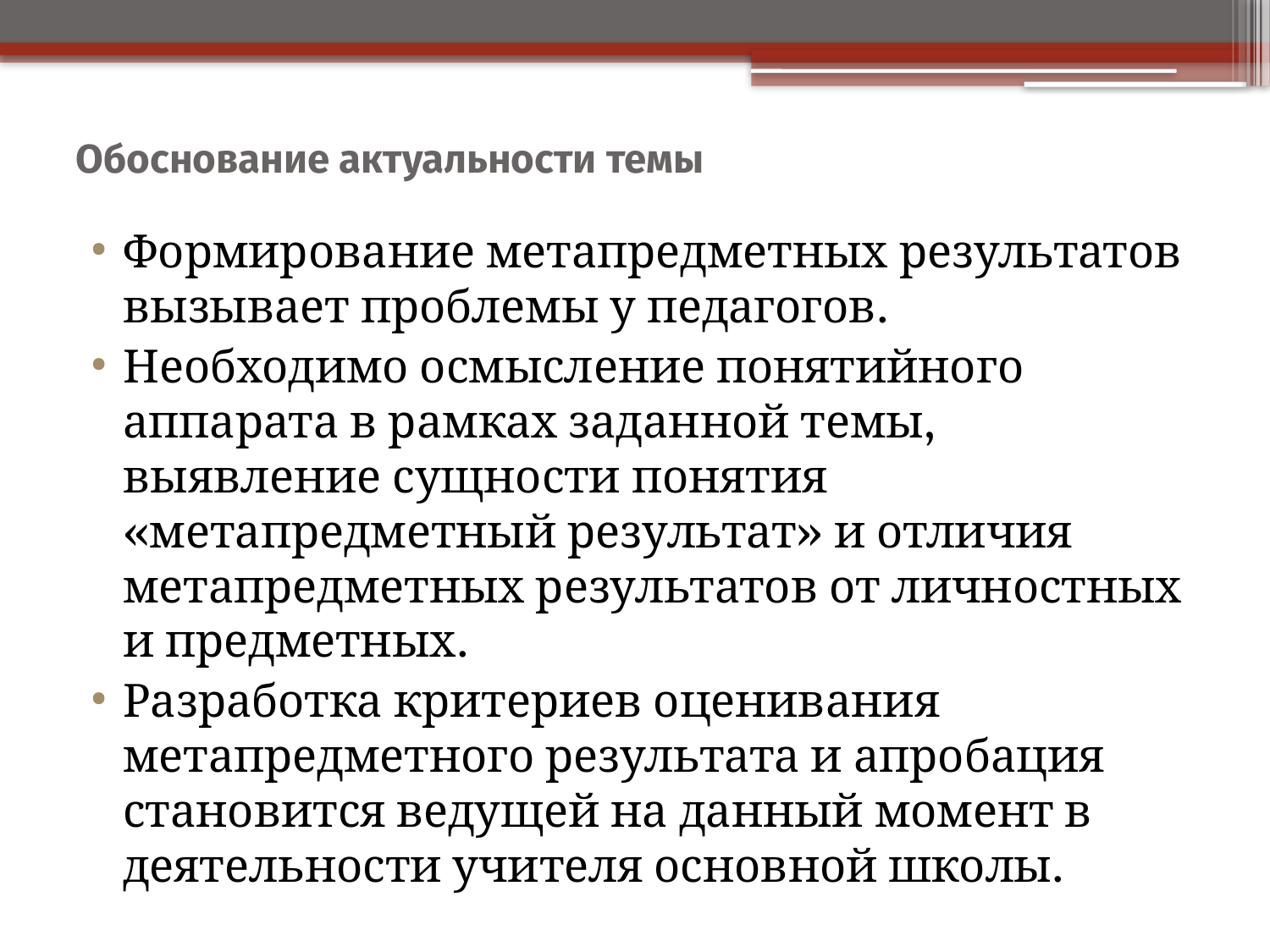

# Обоснование актуальности темы
Формирование метапредметных результатов вызывает проблемы у педагогов.
Необходимо осмысление понятийного аппарата в рамках заданной темы, выявление сущности понятия «метапредметный результат» и отличия метапредметных результатов от личностных и предметных.
Разработка критериев оценивания метапредметного результата и апробация становится ведущей на данный момент в деятельности учителя основной школы.